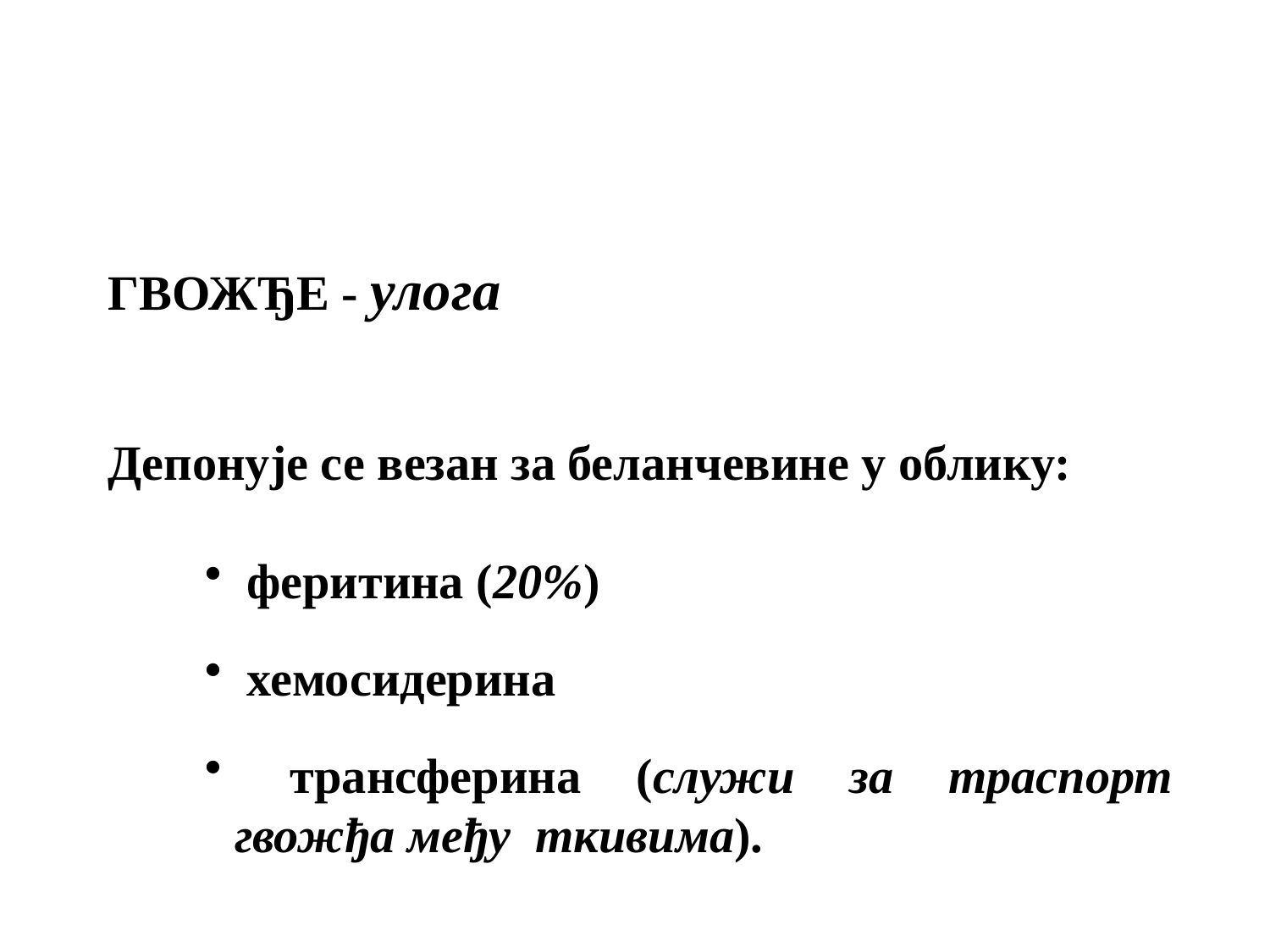

ГВОЖЂЕ - улога

Депонује се везан за беланчевине у облику:

 феритина (20%)

 хемосидерина

 трансферина (служи за траспорт гвожђа међу  ткивима).